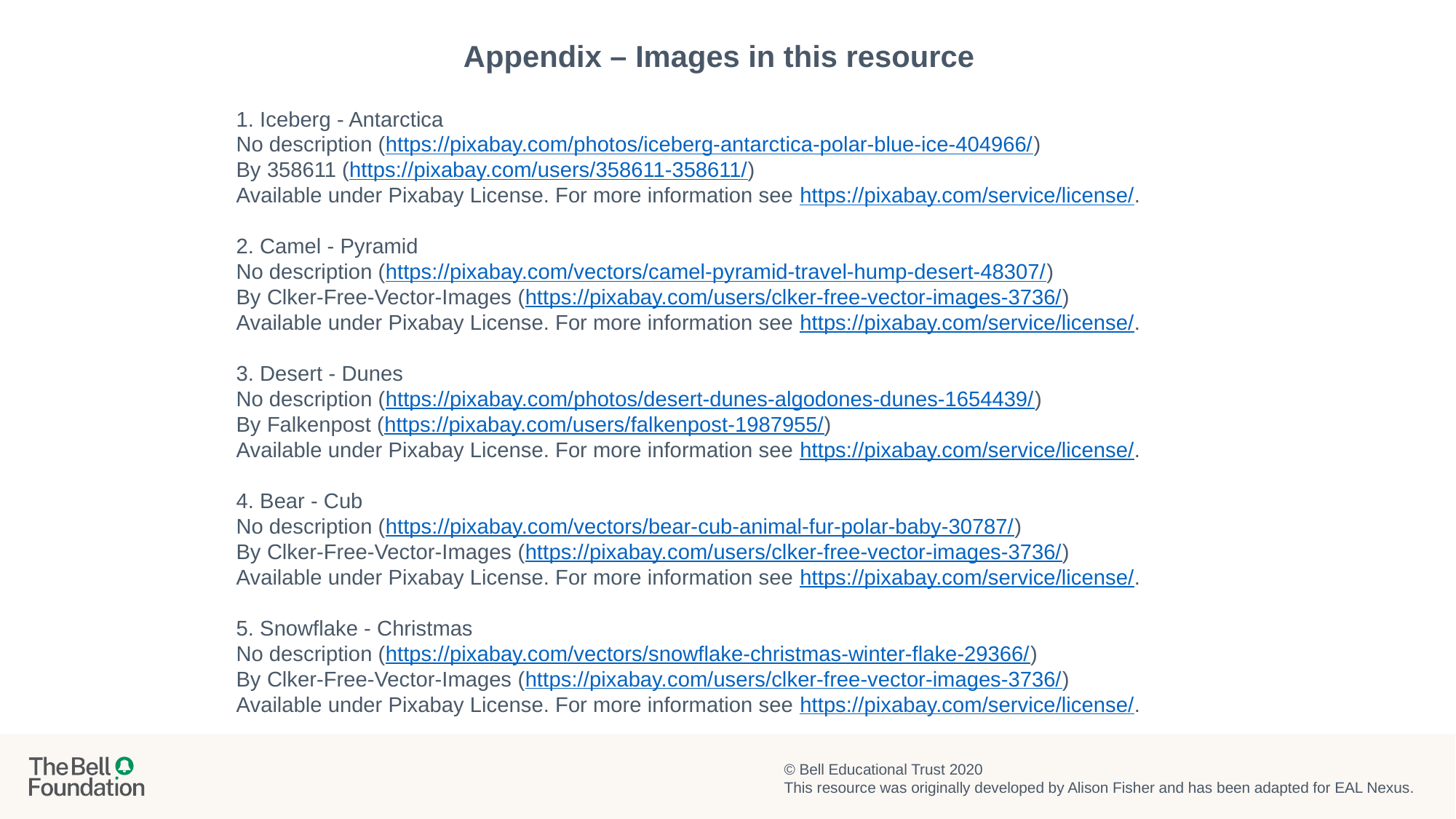

Appendix – Images in this resource
1. Iceberg - Antarctica
No description (https://pixabay.com/photos/iceberg-antarctica-polar-blue-ice-404966/)
By 358611 (https://pixabay.com/users/358611-358611/)
Available under Pixabay License. For more information see https://pixabay.com/service/license/.

2. Camel - Pyramid
No description (https://pixabay.com/vectors/camel-pyramid-travel-hump-desert-48307/)
By Clker-Free-Vector-Images (https://pixabay.com/users/clker-free-vector-images-3736/)
Available under Pixabay License. For more information see https://pixabay.com/service/license/.

3. Desert - Dunes
No description (https://pixabay.com/photos/desert-dunes-algodones-dunes-1654439/)
By Falkenpost (https://pixabay.com/users/falkenpost-1987955/)
Available under Pixabay License. For more information see https://pixabay.com/service/license/.

4. Bear - Cub
No description (https://pixabay.com/vectors/bear-cub-animal-fur-polar-baby-30787/)
By Clker-Free-Vector-Images (https://pixabay.com/users/clker-free-vector-images-3736/)
Available under Pixabay License. For more information see https://pixabay.com/service/license/.

5. Snowflake - Christmas
No description (https://pixabay.com/vectors/snowflake-christmas-winter-flake-29366/)
By Clker-Free-Vector-Images (https://pixabay.com/users/clker-free-vector-images-3736/)
Available under Pixabay License. For more information see https://pixabay.com/service/license/.

© Bell Educational Trust 2020
This resource was originally developed by Alison Fisher and has been adapted for EAL Nexus.